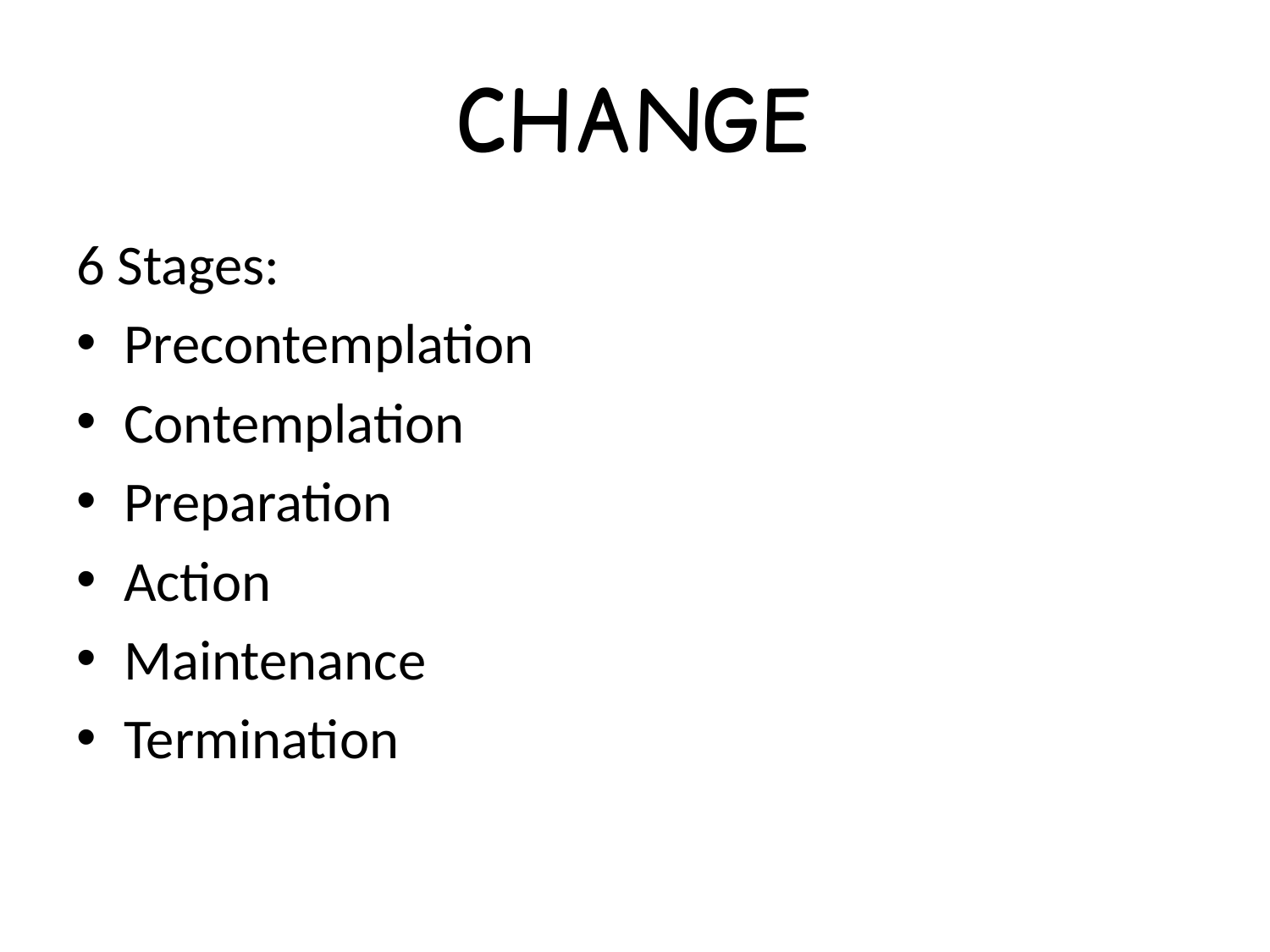

# CHANGE
6 Stages:
Precontemplation
Contemplation
Preparation
Action
Maintenance
Termination